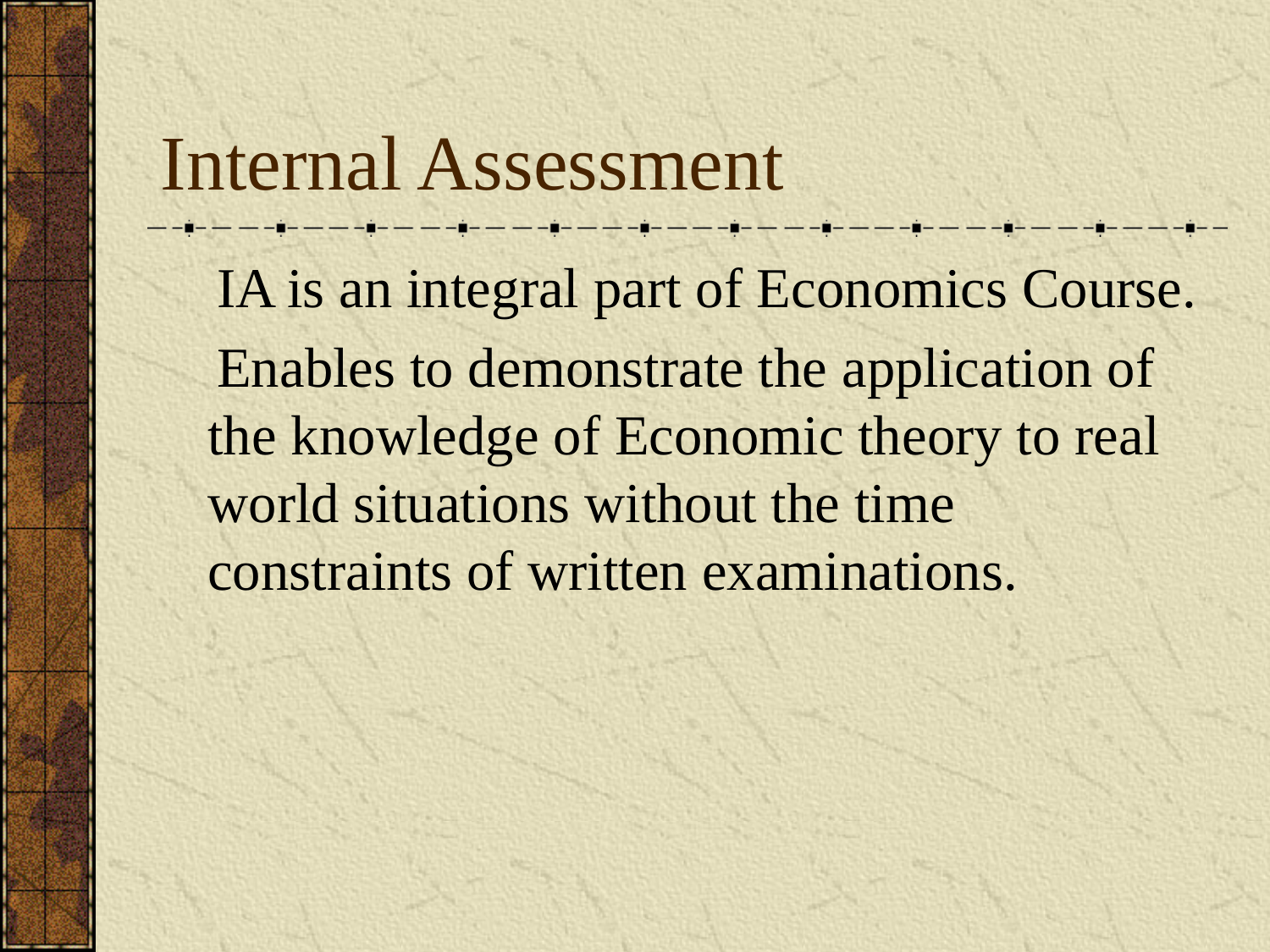

# Internal Assessment
    IA is an integral part of Economics Course.
    Enables to demonstrate the application of the knowledge of Economic theory to real world situations without the time constraints of written examinations.